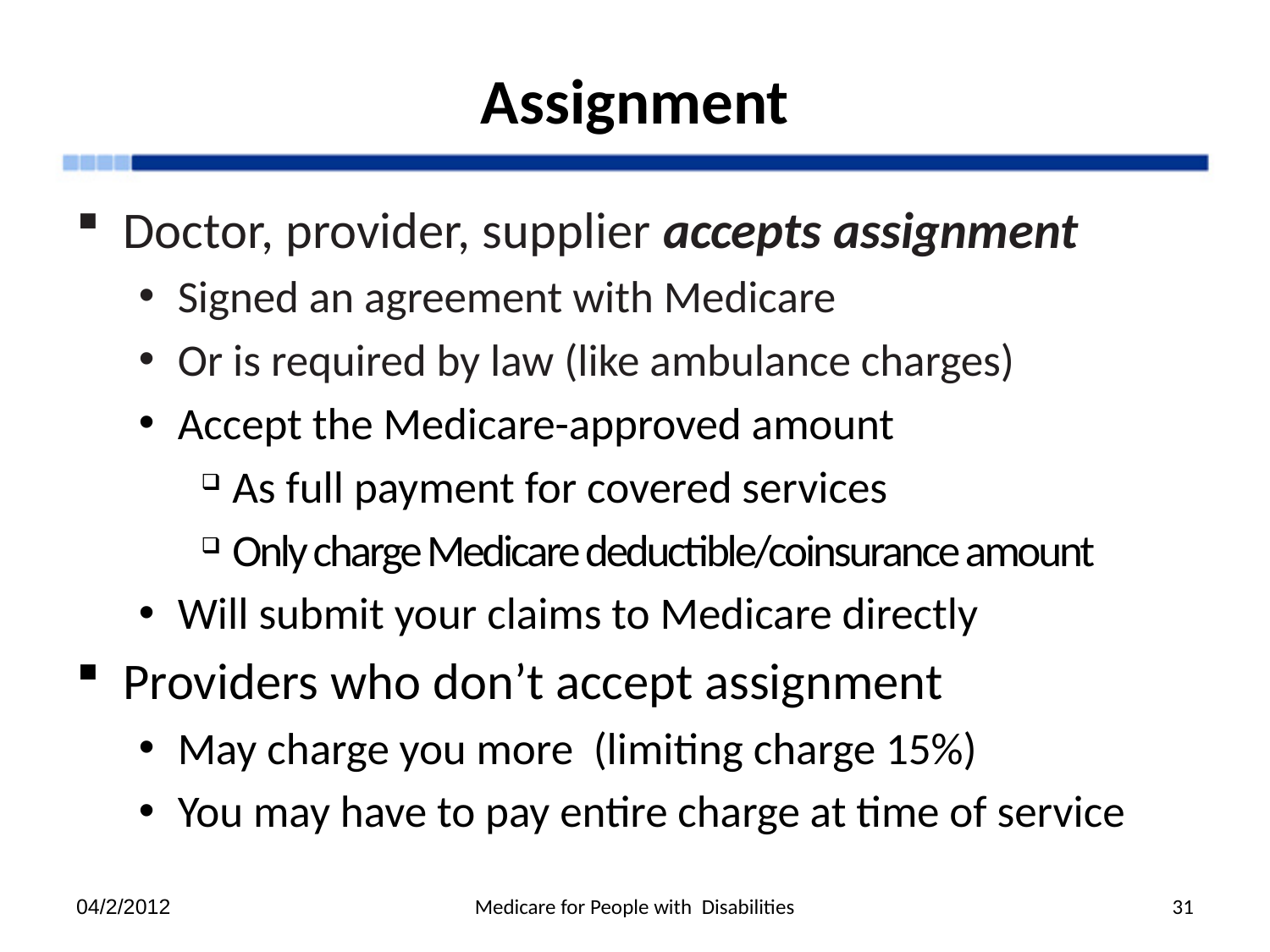

# Assignment
Doctor, provider, supplier accepts assignment
Signed an agreement with Medicare
Or is required by law (like ambulance charges)
Accept the Medicare-approved amount
As full payment for covered services
Only charge Medicare deductible/coinsurance amount
Will submit your claims to Medicare directly
Providers who don’t accept assignment
May charge you more  (limiting charge 15%)
You may have to pay entire charge at time of service
04/2/2012
Medicare for People with  Disabilities
31